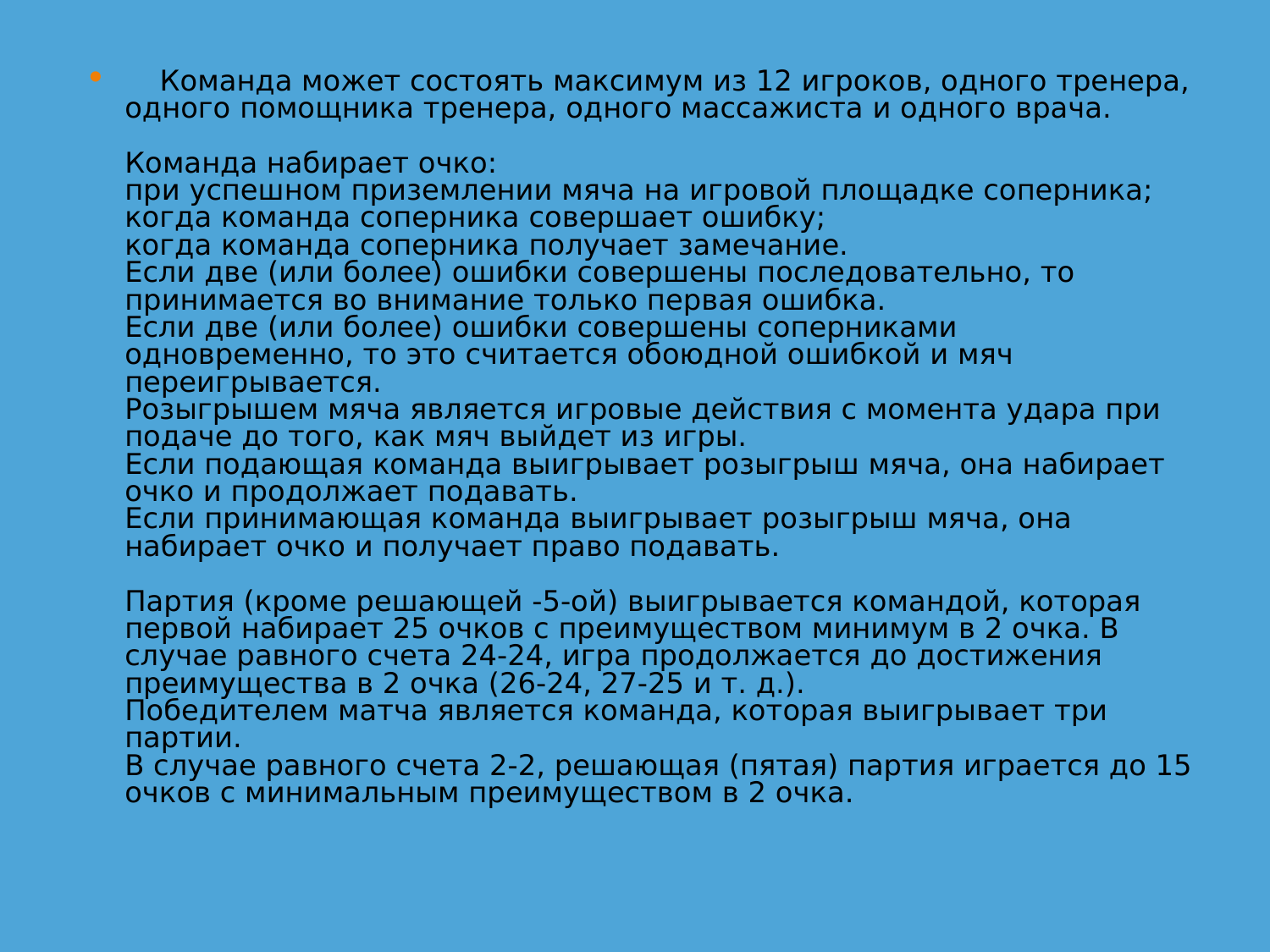

Команда может состоять максимум из 12 игроков, одного тренера, одного помощника тренера, одного массажиста и одного врача.
Команда набирает очко:
при успешном приземлении мяча на игровой площадке соперника;
когда команда соперника совершает ошибку;
когда команда соперника получает замечание.
Если две (или более) ошибки совершены последовательно, то принимается во внимание только первая ошибка.
Если две (или более) ошибки совершены соперниками одновременно, то это считается обоюдной ошибкой и мяч переигрывается.
Розыгрышем мяча является игровые действия с момента удара при подаче до того, как мяч выйдет из игры.
Если подающая команда выигрывает розыгрыш мяча, она набирает очко и продолжает подавать.
Если принимающая команда выигрывает розыгрыш мяча, она набирает очко и получает право подавать.
Партия (кроме решающей -5-ой) выигрывается командой, которая первой набирает 25 очков с преимуществом минимум в 2 очка. В случае равного счета 24-24, игра продолжается до достижения преимущества в 2 очка (26-24, 27-25 и т. д.).
Победителем матча является команда, которая выигрывает три партии.
В случае равного счета 2-2, решающая (пятая) партия играется до 15 очков с минимальным преимуществом в 2 очка.